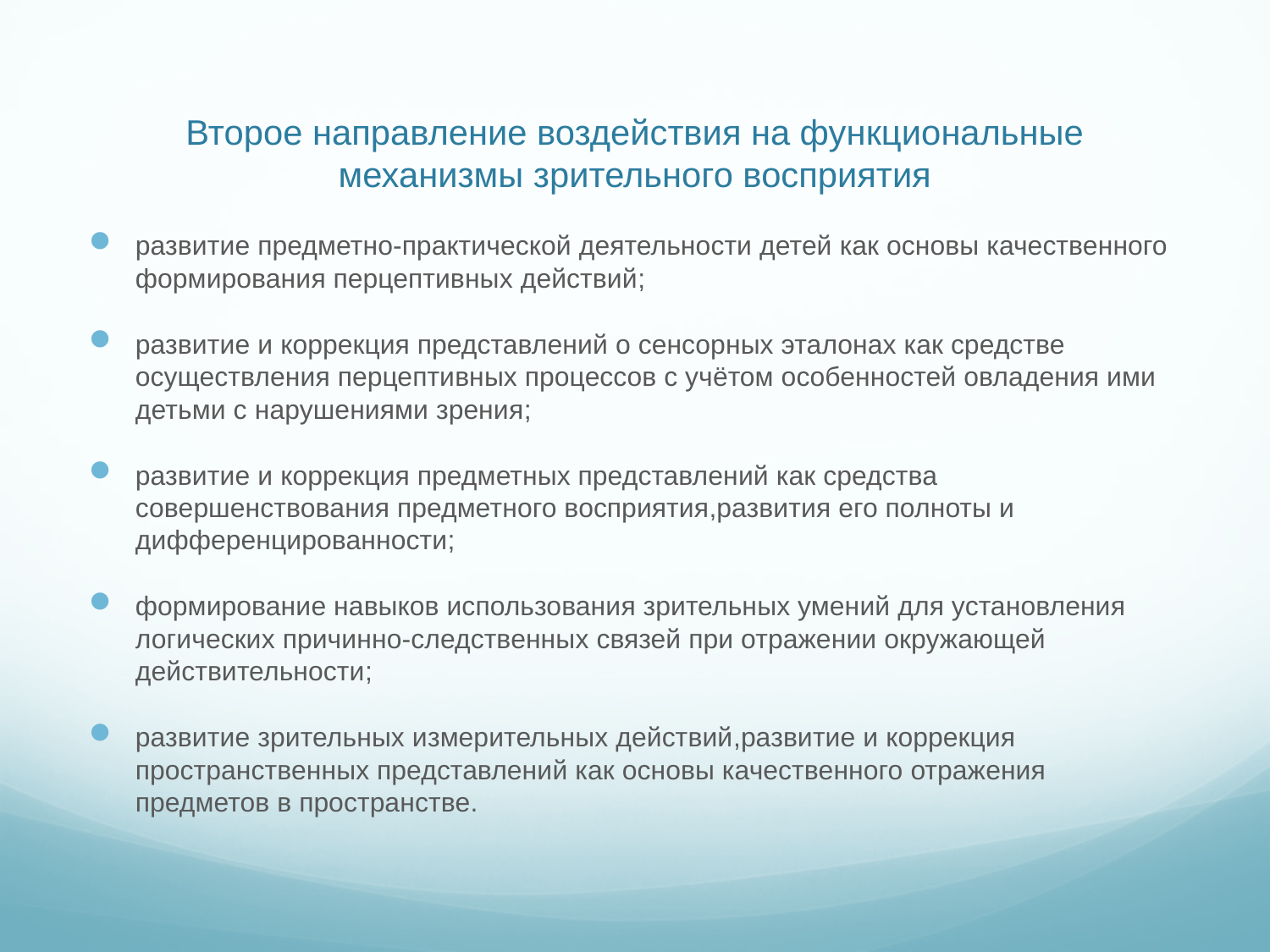

# Второе направление воздействия на функциональные механизмы зрительного восприятия
развитие предметно-практической деятельности детей как основы качественного формирования перцептивных действий;
развитие и коррекция представлений о сенсорных эталонах как средстве осуществления перцептивных процессов с учётом особенностей овладения ими детьми с нарушениями зрения;
развитие и коррекция предметных представлений как средства совершенствования предметного восприятия,развития его полноты и дифференцированности;
формирование навыков использования зрительных умений для установления логических причинно-следственных связей при отражении окружающей действительности;
развитие зрительных измерительных действий,развитие и коррекция пространственных представлений как основы качественного отражения предметов в пространстве.